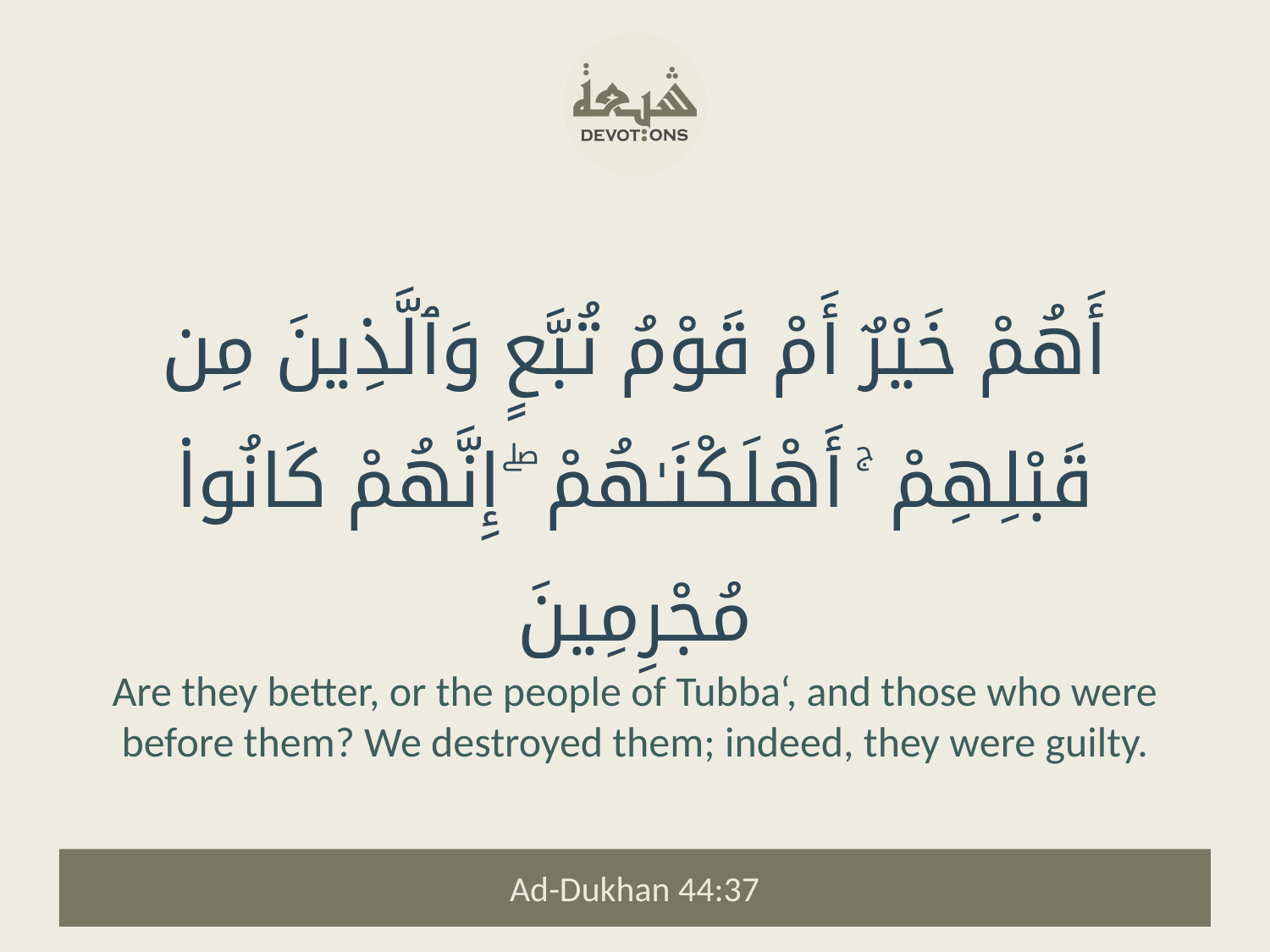

أَهُمْ خَيْرٌ أَمْ قَوْمُ تُبَّعٍ وَٱلَّذِينَ مِن قَبْلِهِمْ ۚ أَهْلَكْنَـٰهُمْ ۖ إِنَّهُمْ كَانُوا۟ مُجْرِمِينَ
Are they better, or the people of Tubba‘, and those who were before them? We destroyed them; indeed, they were guilty.
Ad-Dukhan 44:37